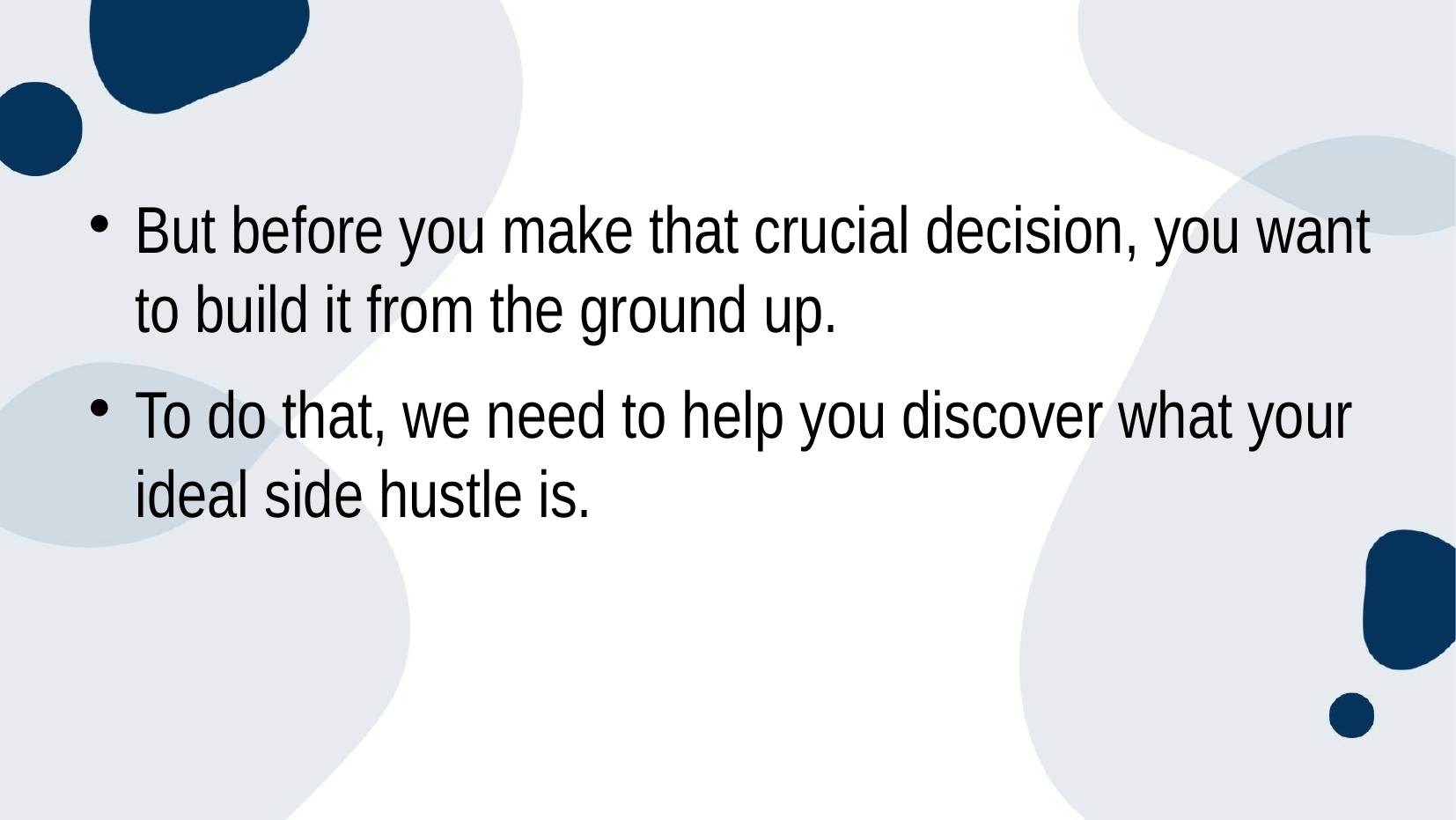

#
But before you make that crucial decision, you want to build it from the ground up.
To do that, we need to help you discover what your ideal side hustle is.